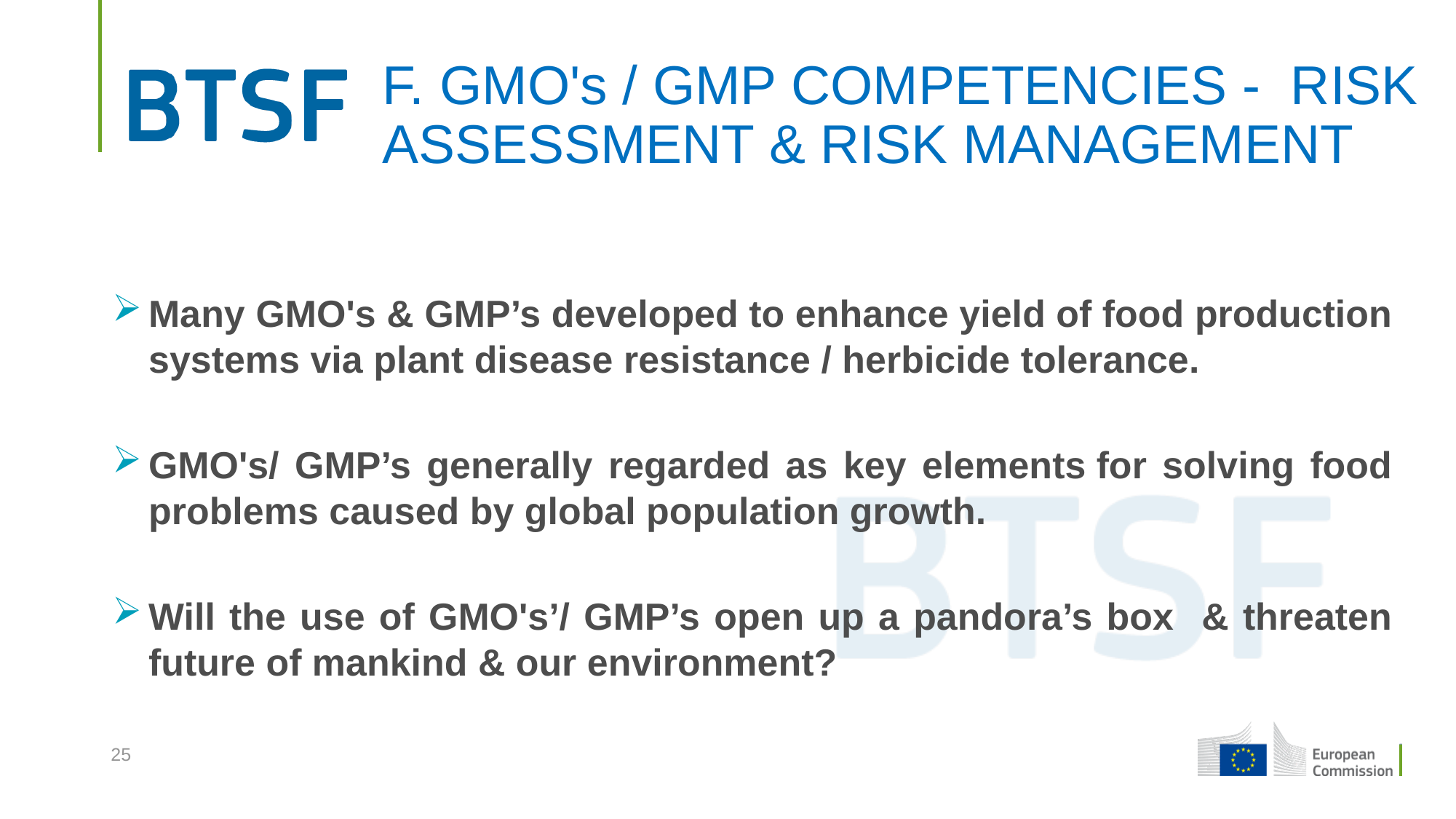

# F. GMO's / GMP COMPETENCIES -  RISK ASSESSMENT & RISK MANAGEMENT

Many GMO's & GMP’s developed to enhance yield of food production systems via plant disease resistance / herbicide tolerance.

GMO's/ GMP’s generally regarded as key elements for solving food problems caused by global population growth.

Will the use of GMO's’/ GMP’s open up a pandora’s box  & threaten future of mankind & our environment?

25